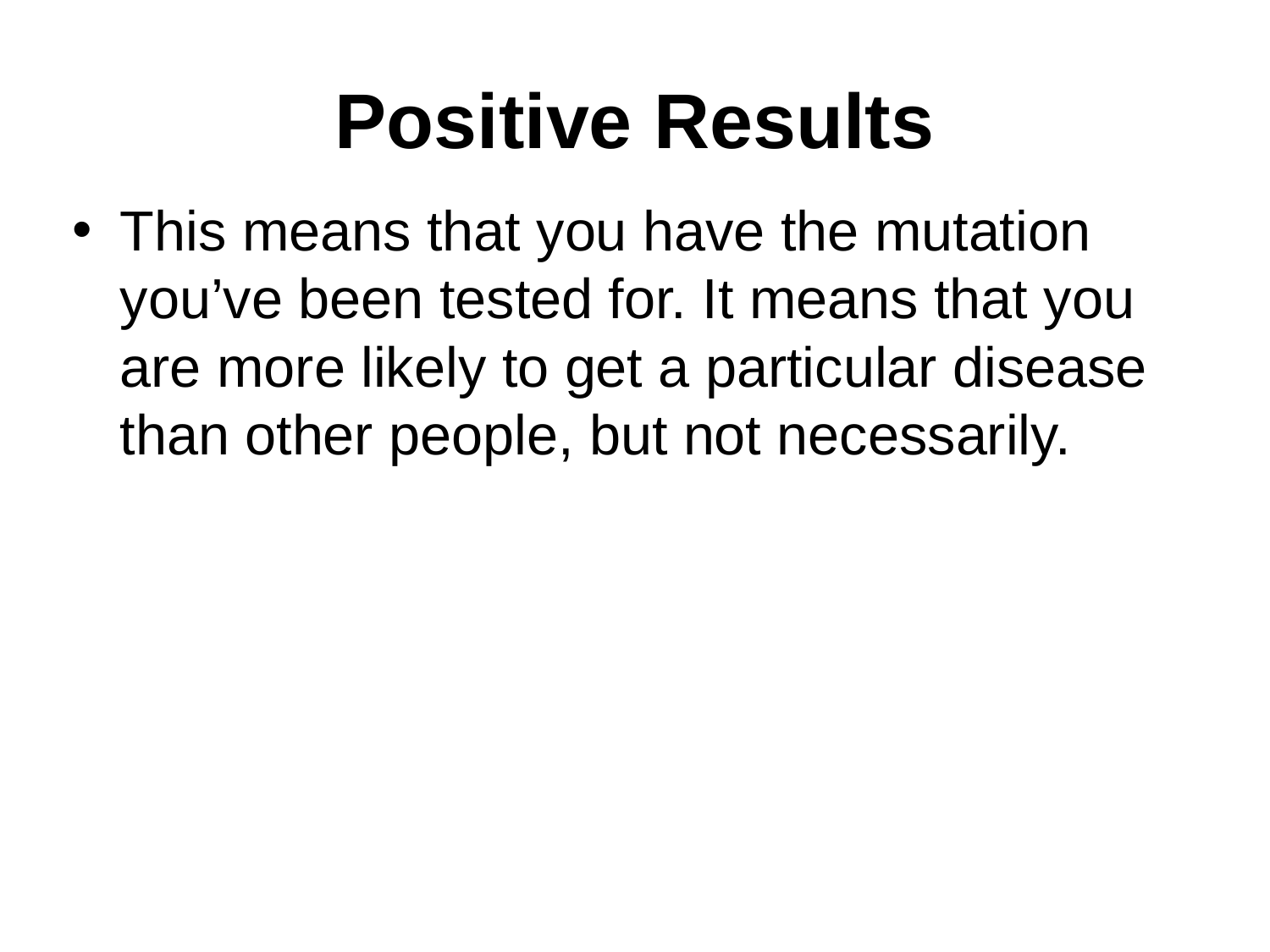

# Positive Results
This means that you have the mutation you’ve been tested for. It means that you are more likely to get a particular disease than other people, but not necessarily.